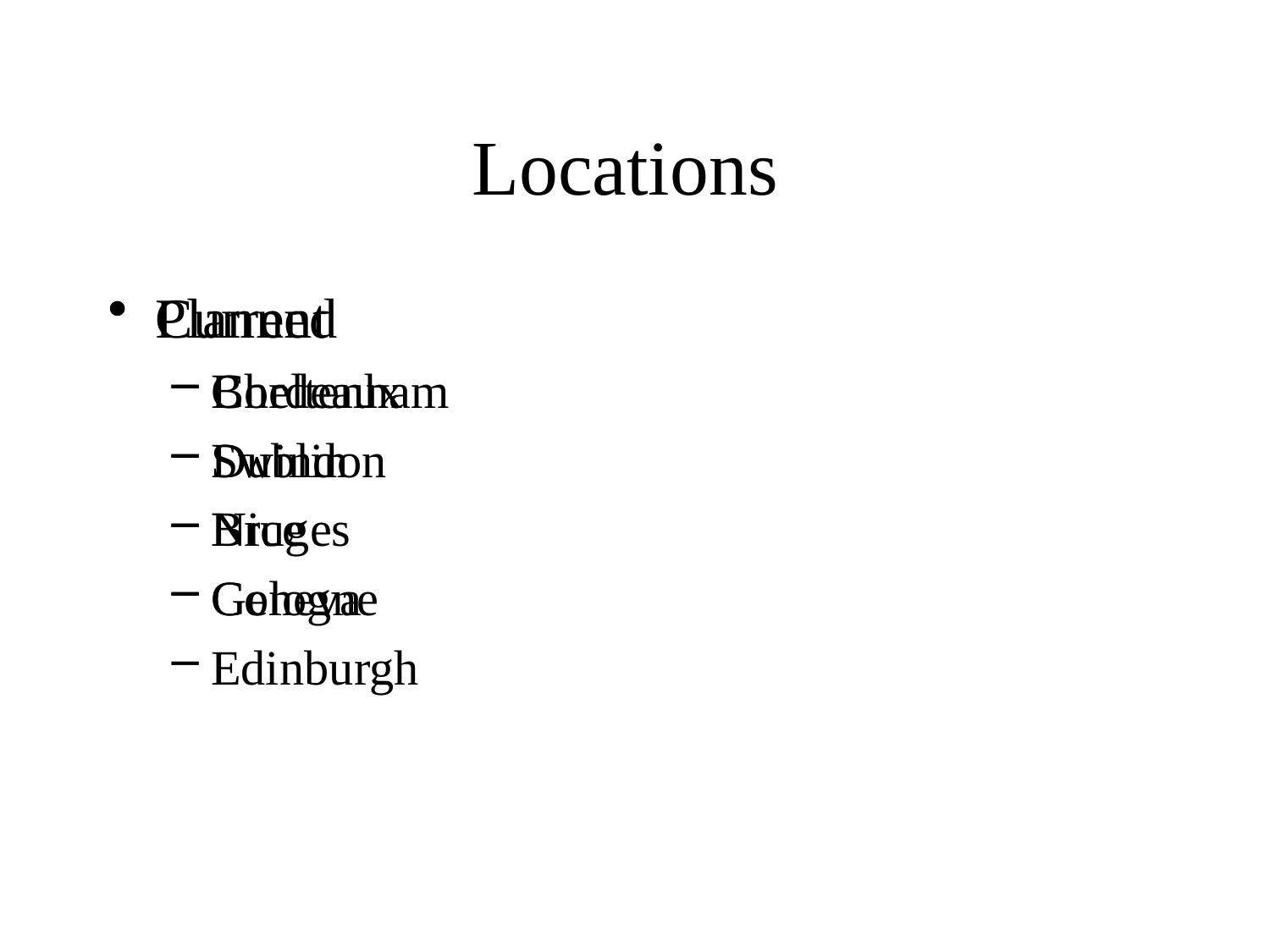

# Locations
Current
Bordeaux
Swindon
Bruges
Cologne
Edinburgh

Planned
Cheltenham
Dublin
Nice
Geneva